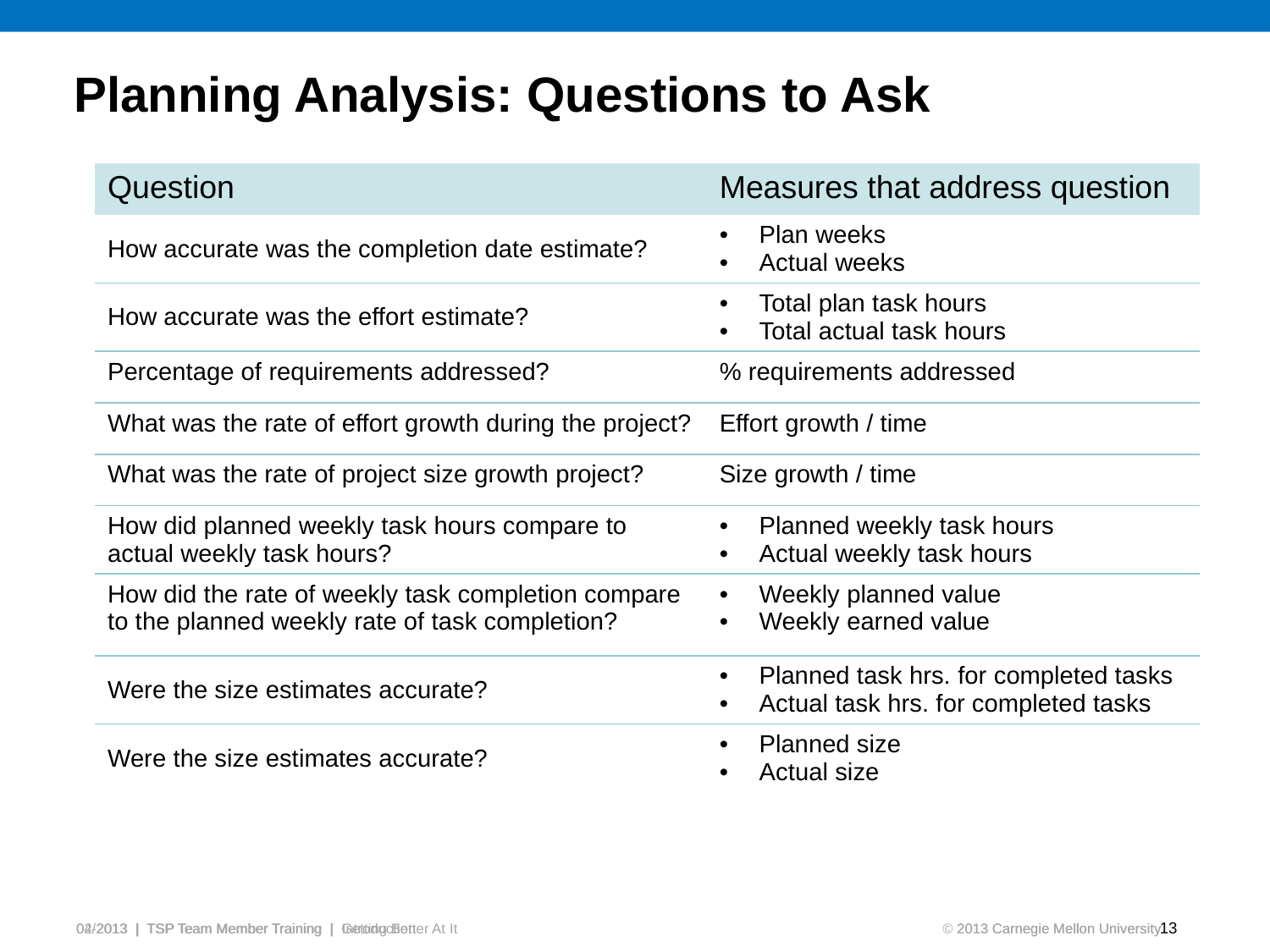

# Planning Analysis: Questions to Ask
| Question | Measures that address question |
| --- | --- |
| How accurate was the completion date estimate? | Plan weeks Actual weeks |
| How accurate was the effort estimate? | Total plan task hours Total actual task hours |
| Percentage of requirements addressed? | % requirements addressed |
| What was the rate of effort growth during the project? | Effort growth / time |
| What was the rate of project size growth project? | Size growth / time |
| How did planned weekly task hours compare to actual weekly task hours? | Planned weekly task hours Actual weekly task hours |
| How did the rate of weekly task completion compare to the planned weekly rate of task completion? | Weekly planned value Weekly earned value |
| Were the size estimates accurate? | Planned task hrs. for completed tasks Actual task hrs. for completed tasks |
| Were the size estimates accurate? | Planned size Actual size |